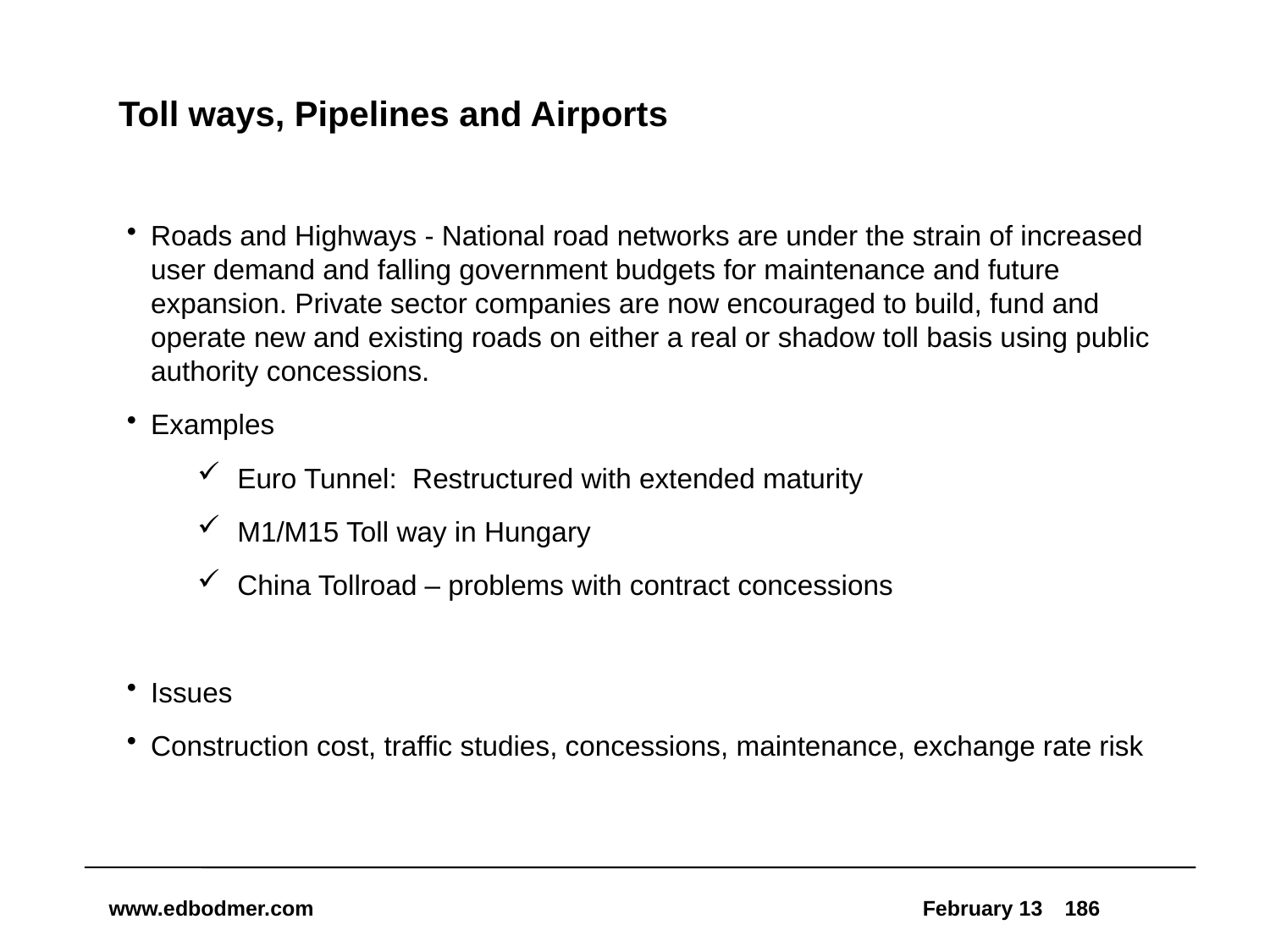

# Toll ways, Pipelines and Airports
Roads and Highways - National road networks are under the strain of increased user demand and falling government budgets for maintenance and future expansion. Private sector companies are now encouraged to build, fund and operate new and existing roads on either a real or shadow toll basis using public authority concessions.
Examples
Euro Tunnel:  Restructured with extended maturity
M1/M15 Toll way in Hungary
China Tollroad – problems with contract concessions

Issues
Construction cost, traffic studies, concessions, maintenance, exchange rate risk